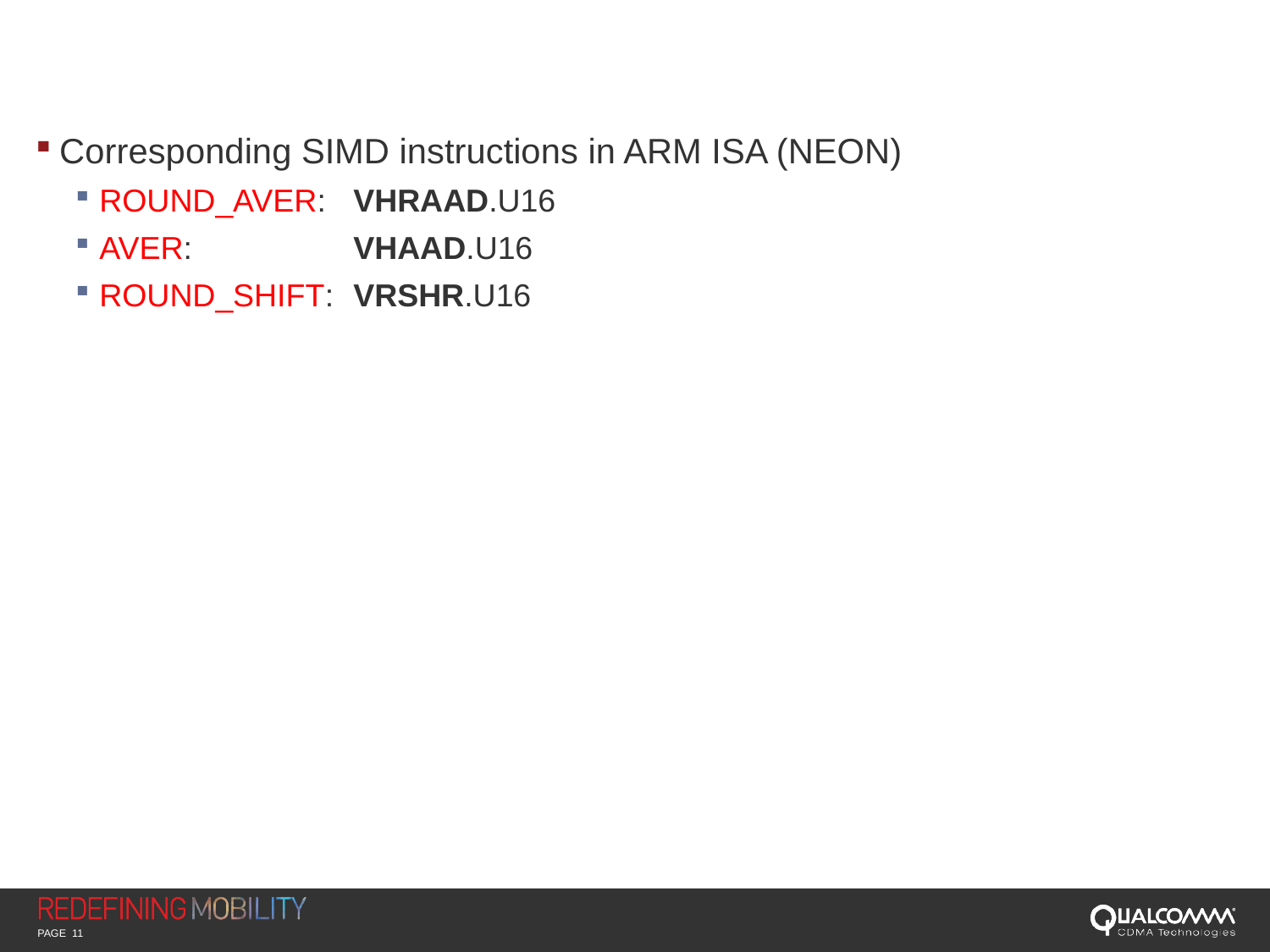

#
Corresponding SIMD instructions in ARM ISA (NEON)
ROUND_AVER:	VHRAAD.U16
AVER:		VHAAD.U16
ROUND_SHIFT:	VRSHR.U16